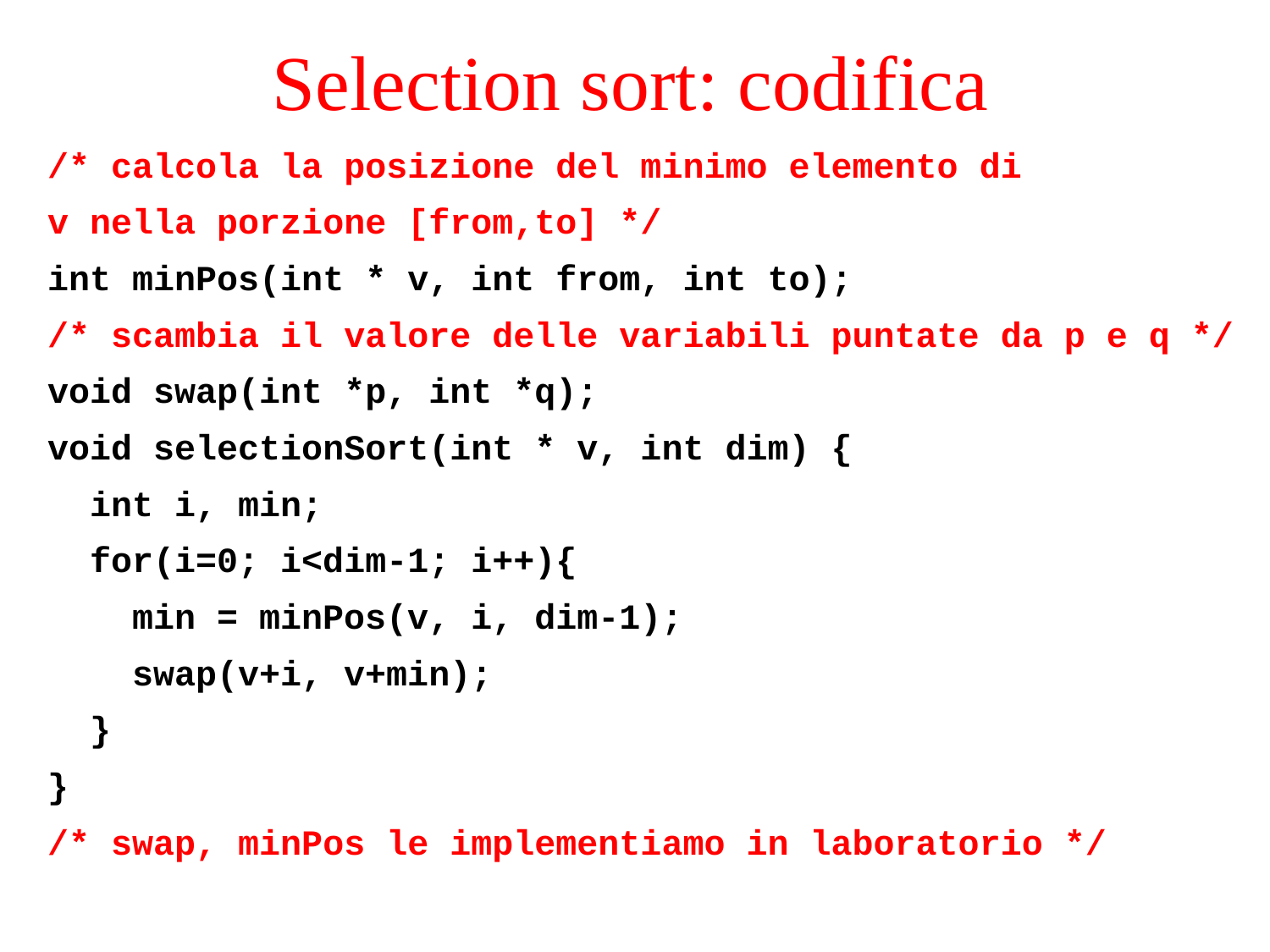

# Selection sort: codifica
/* calcola la posizione del minimo elemento di
v nella porzione [from,to] */
int minPos(int * v, int from, int to);
/* scambia il valore delle variabili puntate da p e q */
void swap(int *p, int *q);
void selectionSort(int * v, int dim) {
  int i, min;
  for(i=0; i<dim-1; i++){
    min = minPos(v, i, dim-1);
    swap(v+i, v+min);
  }
}
/* swap, minPos le implementiamo in laboratorio */